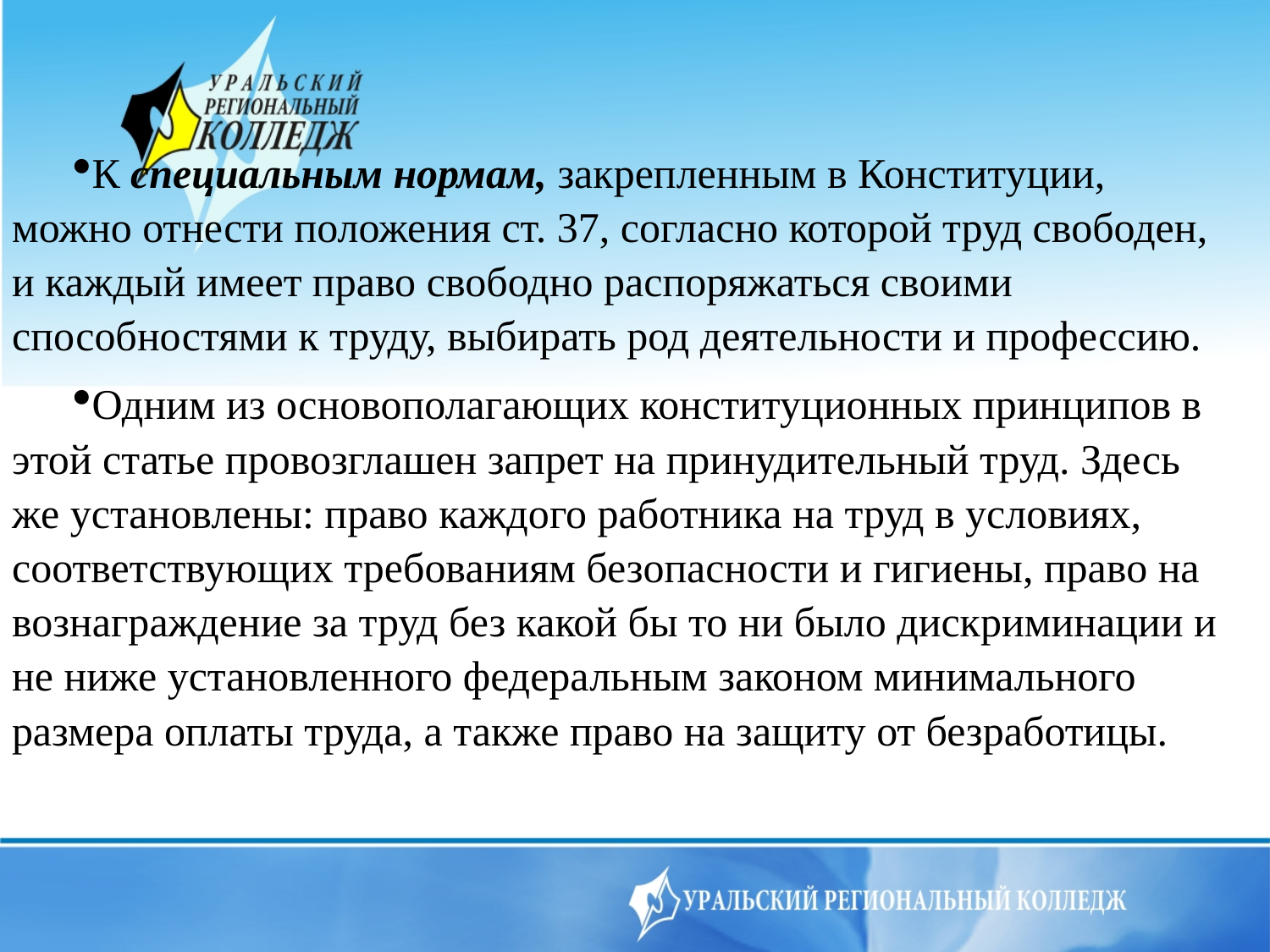

К специальным нормам, закрепленным в Конституции, можно отнести положения ст. 37, согласно которой труд свободен, и каждый имеет право свободно распоряжаться своими способностями к труду, выбирать род деятельности и профессию.
Одним из основополагающих конституционных принципов в этой статье провозглашен запрет на принудительный труд. Здесь же установлены: право каждого работника на труд в условиях, соответствующих требованиям безопасности и гигиены, право на вознаграждение за труд без какой бы то ни было дискриминации и не ниже установленного федеральным законом минимального размера оплаты труда, а также право на защиту от безработицы.